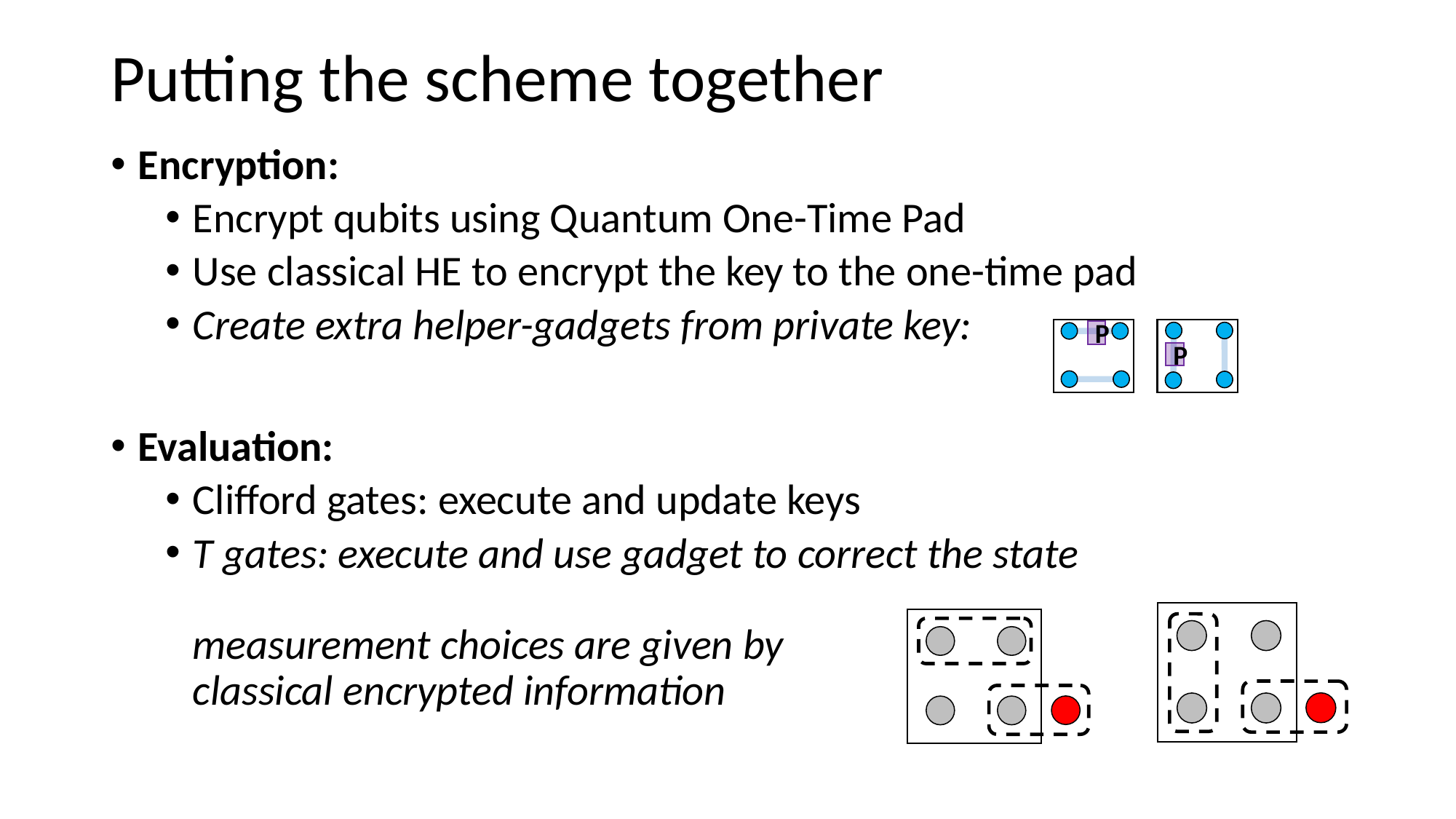

# Putting the scheme together
Encryption:
Encrypt qubits using Quantum One-Time Pad
Use classical HE to encrypt the key to the one-time pad
Create extra helper-gadgets from private key:

Evaluation:
Clifford gates: execute and update keys
T gates: execute and use gadget to correct the state
measurement choices are given by
classical encrypted information

P

P